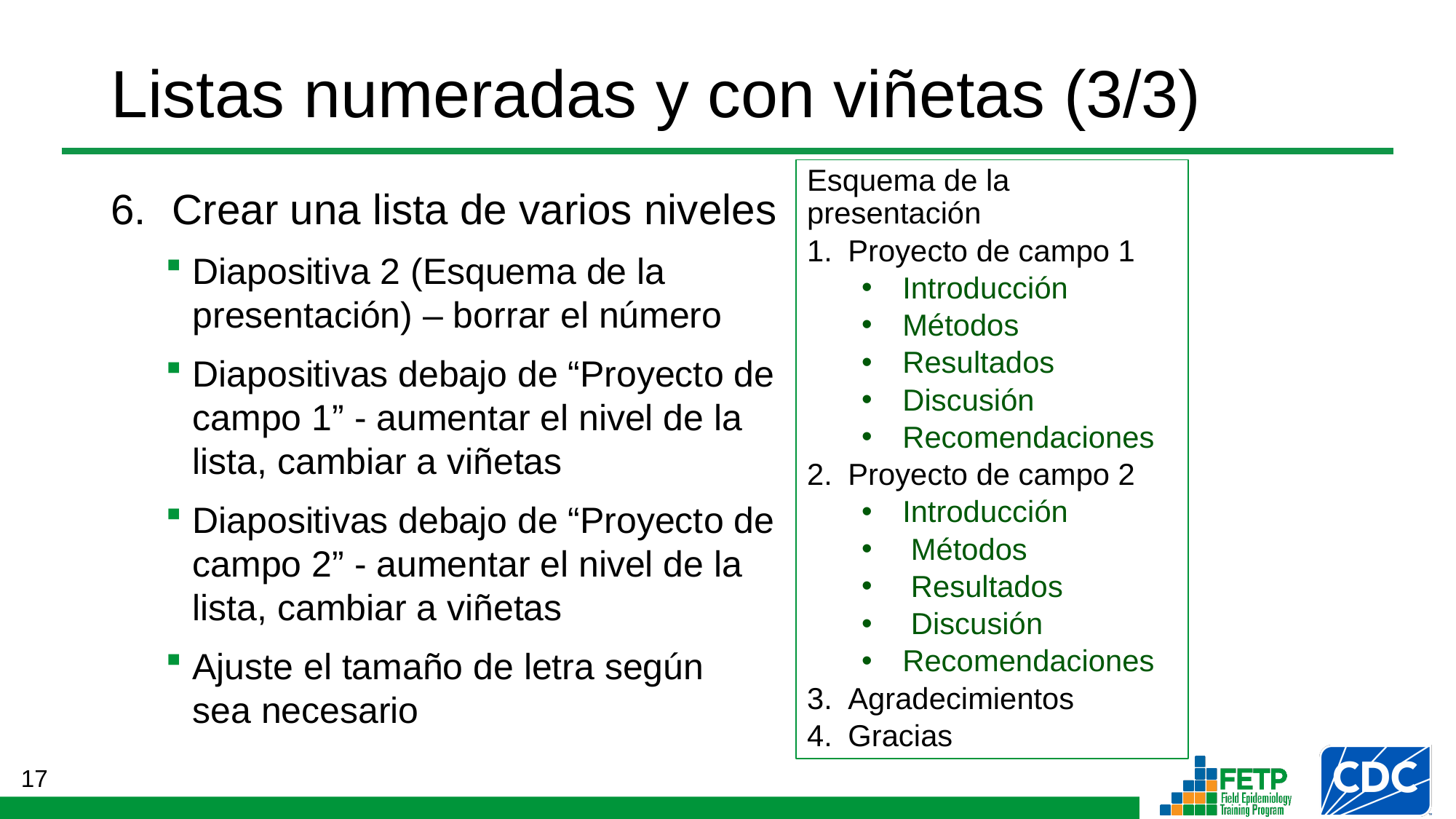

# Listas numeradas y con viñetas (3/3)
Esquema de la presentación
Proyecto de campo 1
Introducción
Métodos
Resultados
Discusión
Recomendaciones
Proyecto de campo 2
Introducción
 Métodos
 Resultados
 Discusión
Recomendaciones
Agradecimientos
Gracias
Crear una lista de varios niveles
Diapositiva 2 (Esquema de la presentación) – borrar el número
Diapositivas debajo de “Proyecto de campo 1” - aumentar el nivel de la lista, cambiar a viñetas
Diapositivas debajo de “Proyecto de campo 2” - aumentar el nivel de la lista, cambiar a viñetas
Ajuste el tamaño de letra según
sea necesario